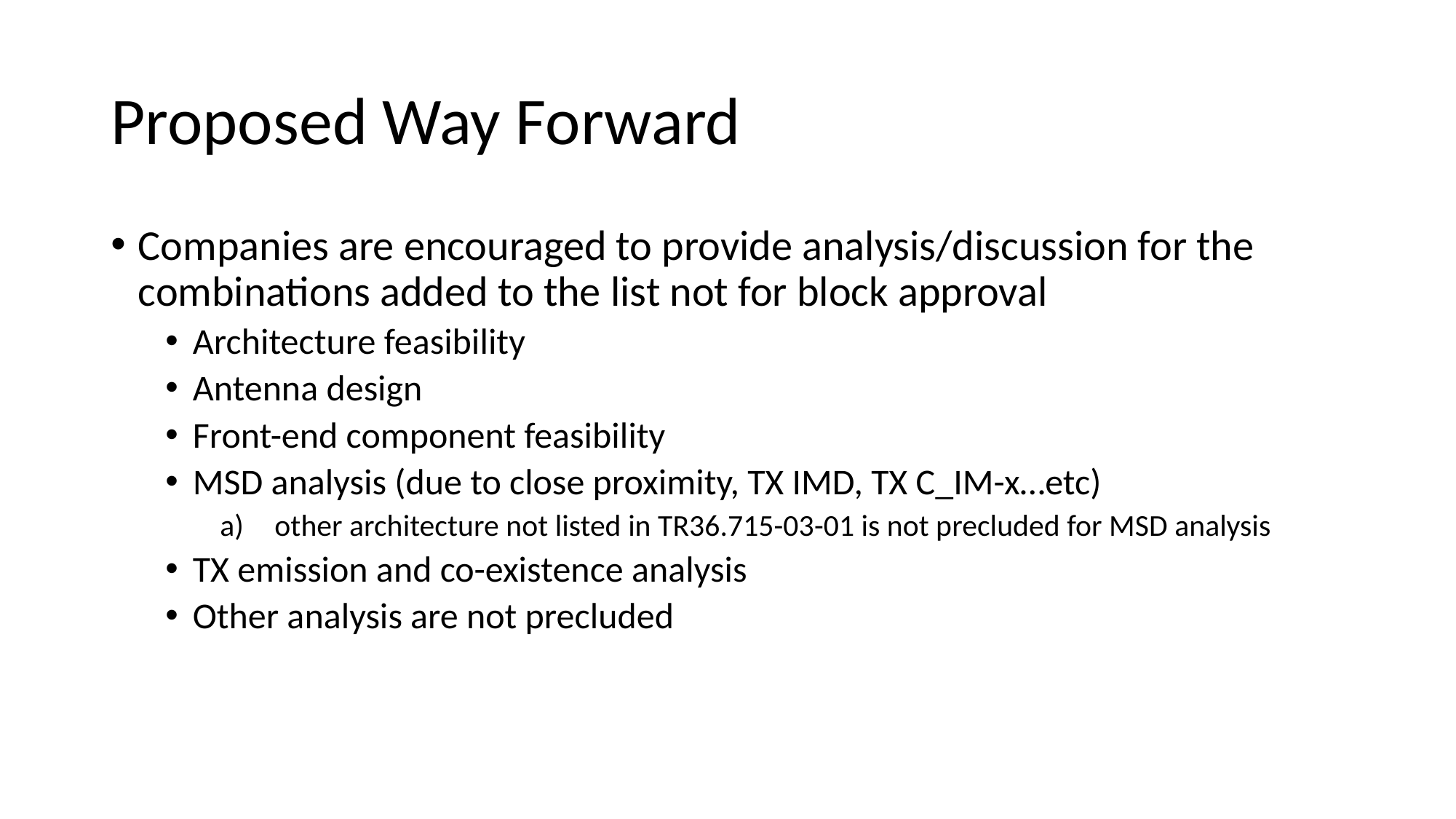

# Proposed Way Forward
Companies are encouraged to provide analysis/discussion for the combinations added to the list not for block approval
Architecture feasibility
Antenna design
Front-end component feasibility
MSD analysis (due to close proximity, TX IMD, TX C_IM-x…etc)
other architecture not listed in TR36.715-03-01 is not precluded for MSD analysis
TX emission and co-existence analysis
Other analysis are not precluded